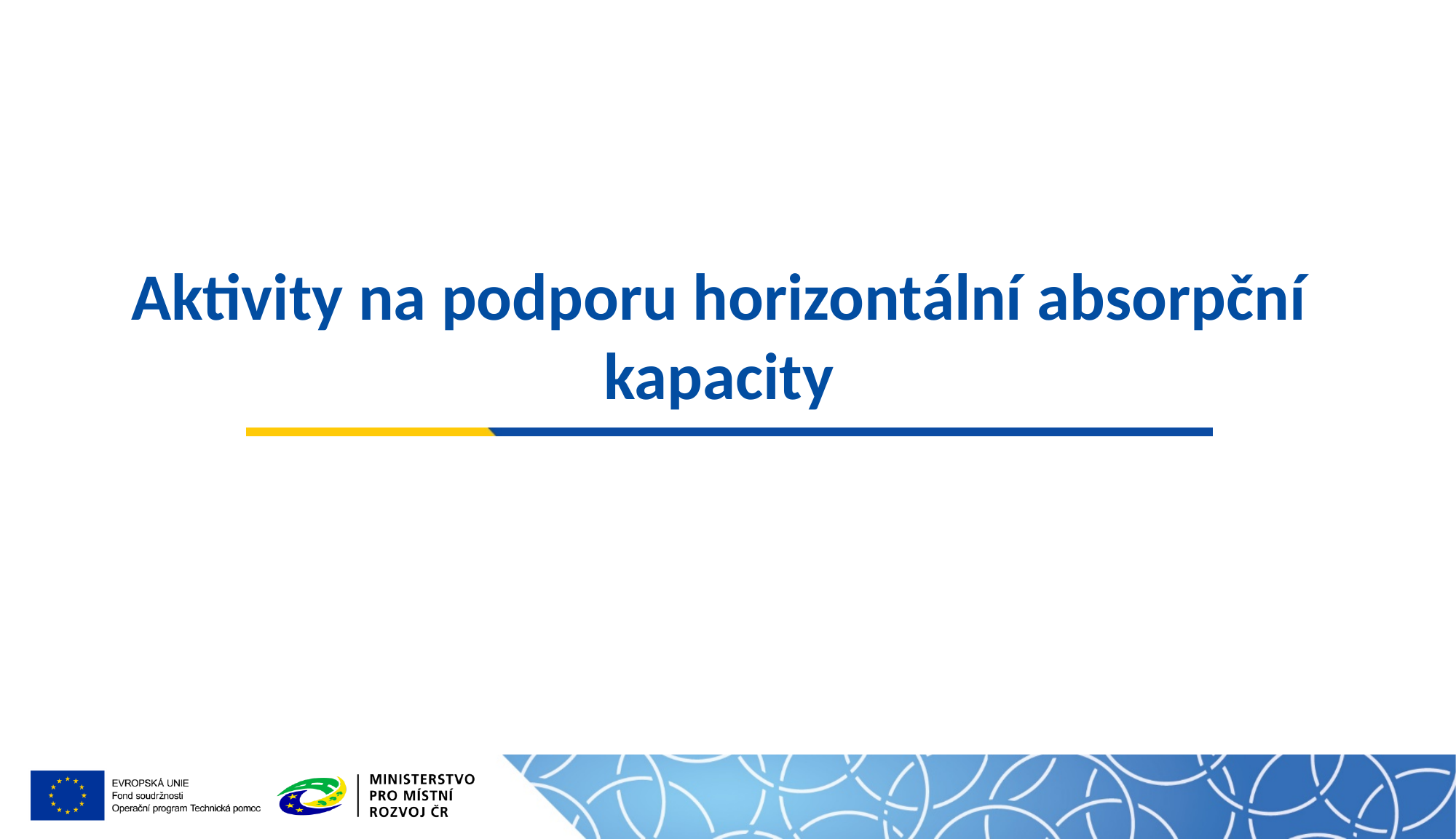

# Aktivity na podporu horizontální absorpční kapacity